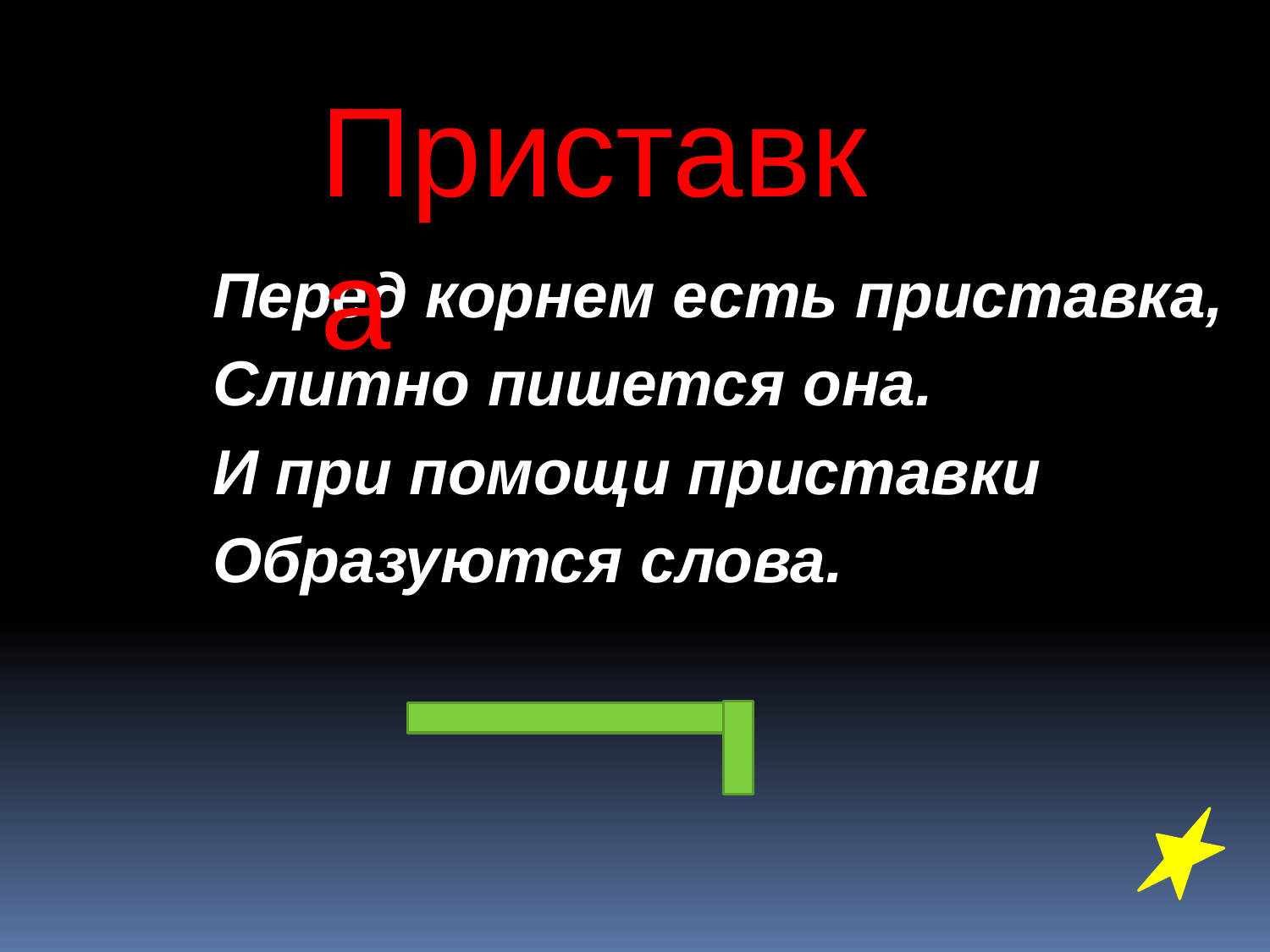

Приставка
Перед корнем есть приставка,
Слитно пишется она.
И при помощи приставки
Образуются слова.